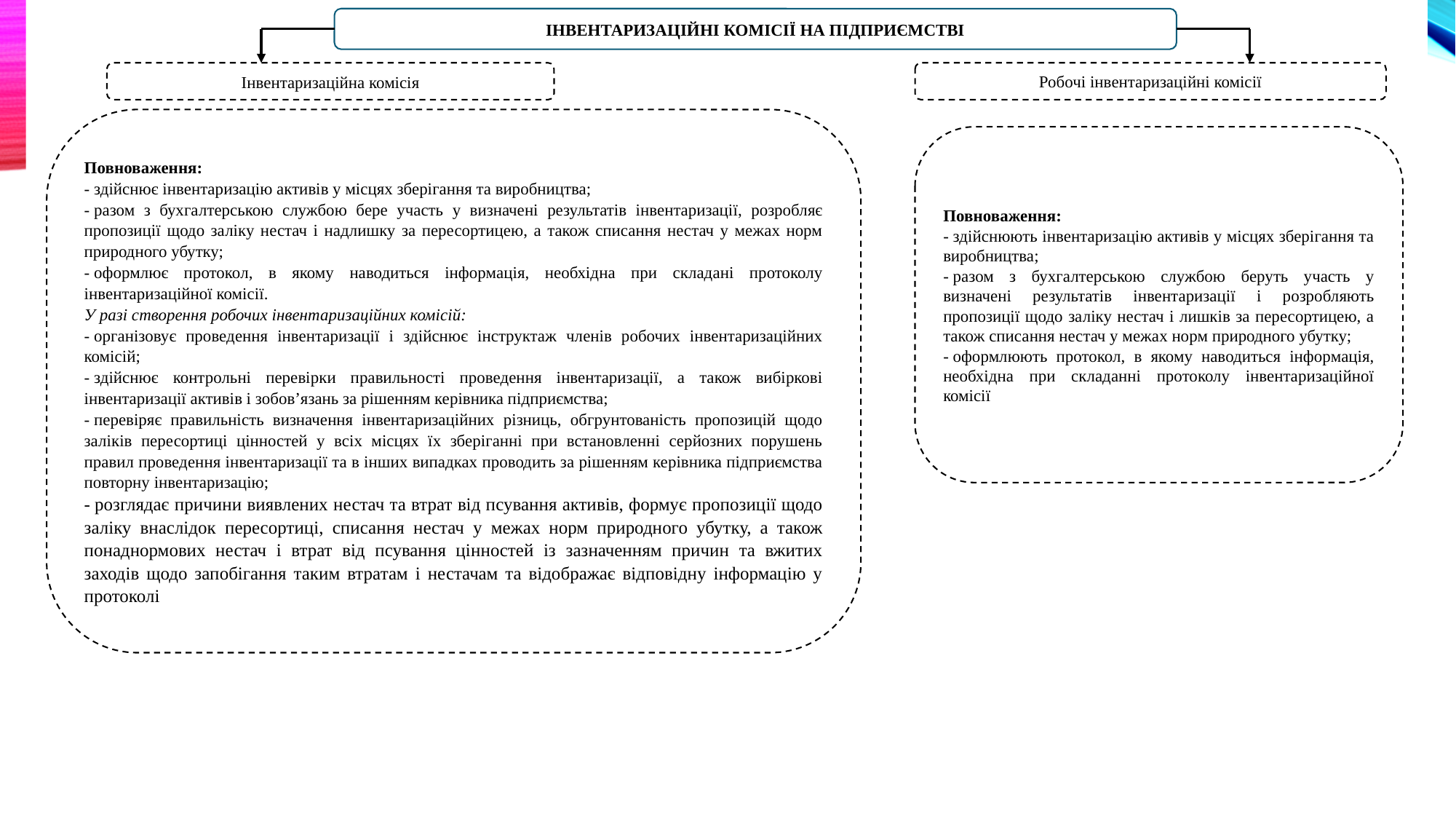

ІНВЕНТАРИЗАЦІЙНІ КОМІСІЇ НА ПІДПРИЄМСТВІ
Інвентаризаційна комісія
Робочі інвентаризаційні комісії
Повноваження:
- здійснює інвентаризацію активів у місцях зберігання та виробництва;
- разом з бухгалтерською службою бере участь у визначені результатів інвентаризації, розробляє пропозиції щодо заліку нестач і надлишку за пересортицею, а також списання нестач у межах норм природного убутку;
- оформлює протокол, в якому наводиться інформація, необхідна при складані протоколу інвентаризаційної комісії.
У разі створення робочих інвентаризаційних комісій:
- організовує проведення інвентаризації і здійснює інструктаж членів робочих інвентаризаційних комісій;
- здійснює контрольні перевірки правильності проведення інвентаризації, а також вибіркові інвентаризації активів і зобовʼязань за рішенням керівника підприємства;
- перевіряє правильність визначення інвентаризаційних різниць, обгрунтованість пропозицій щодо заліків пересортиці цінностей у всіх місцях їх зберіганні при встановленні серйозних порушень правил проведення інвентаризації та в інших випадках проводить за рішенням керівника підприємства повторну інвентаризацію;
- розглядає причини виявлених нестач та втрат від псування активів, формує пропозиції щодо заліку внаслідок пересортиці, списання нестач у межах норм природного убутку, а також понаднормових нестач і втрат від псування цінностей із зазначенням причин та вжитих заходів щодо запобігання таким втратам і нестачам та відображає відповідну інформацію у протоколі
Повноваження:
- здійснюють інвентаризацію активів у місцях зберігання та виробництва;
- разом з бухгалтерською службою беруть участь у визначені результатів інвентаризації і розробляють пропозиції щодо заліку нестач і лишків за пересортицею, а також списання нестач у межах норм природного убутку;
- оформлюють протокол, в якому наводиться інформація, необхідна при складанні протоколу інвентаризаційної комісії
#